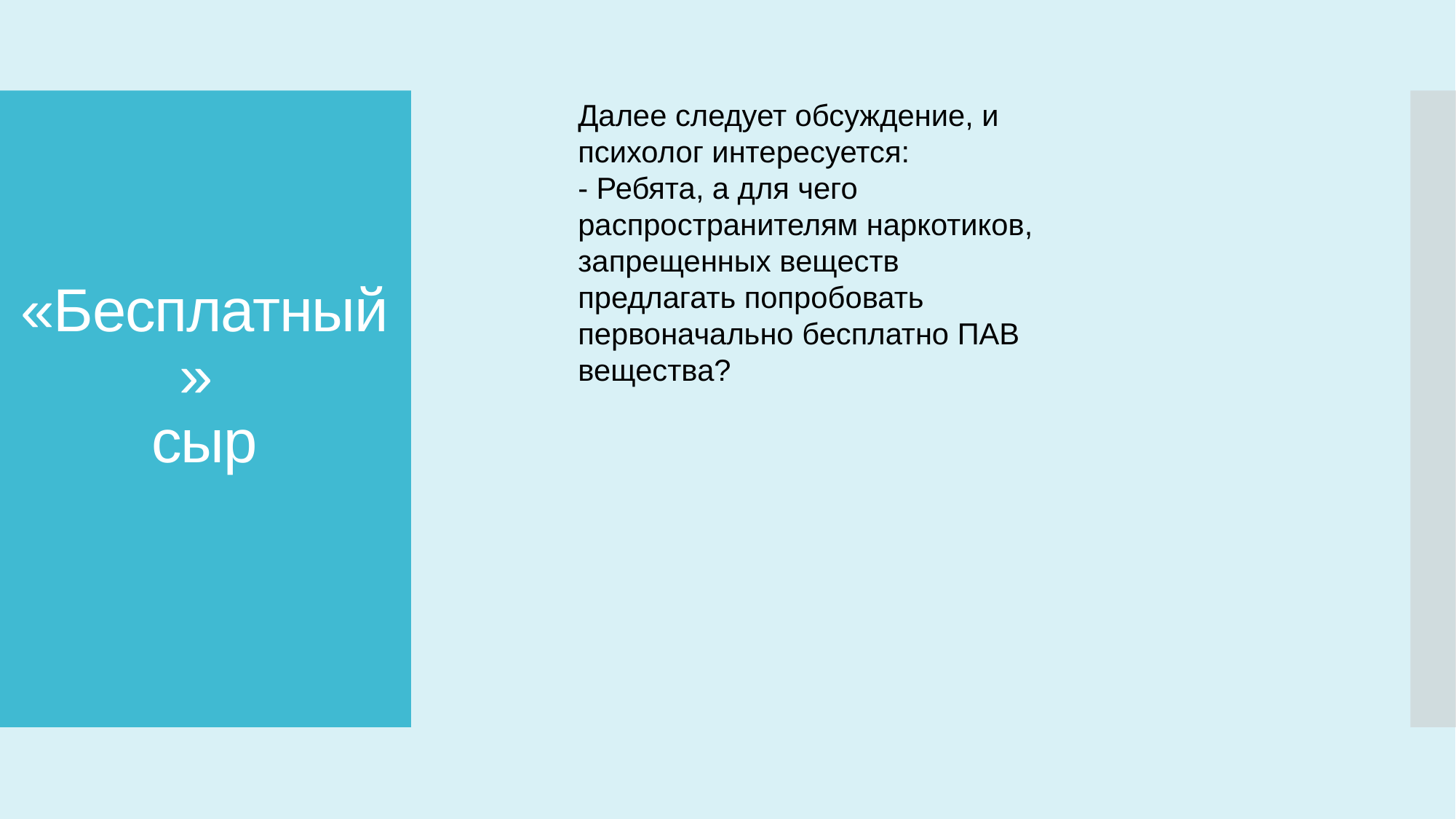

Далее следует обсуждение, и психолог интересуется:
- Ребята, а для чего распространителям наркотиков, запрещенных веществ предлагать попробовать первоначально бесплатно ПАВ вещества?
# «Бесплатный» сыр